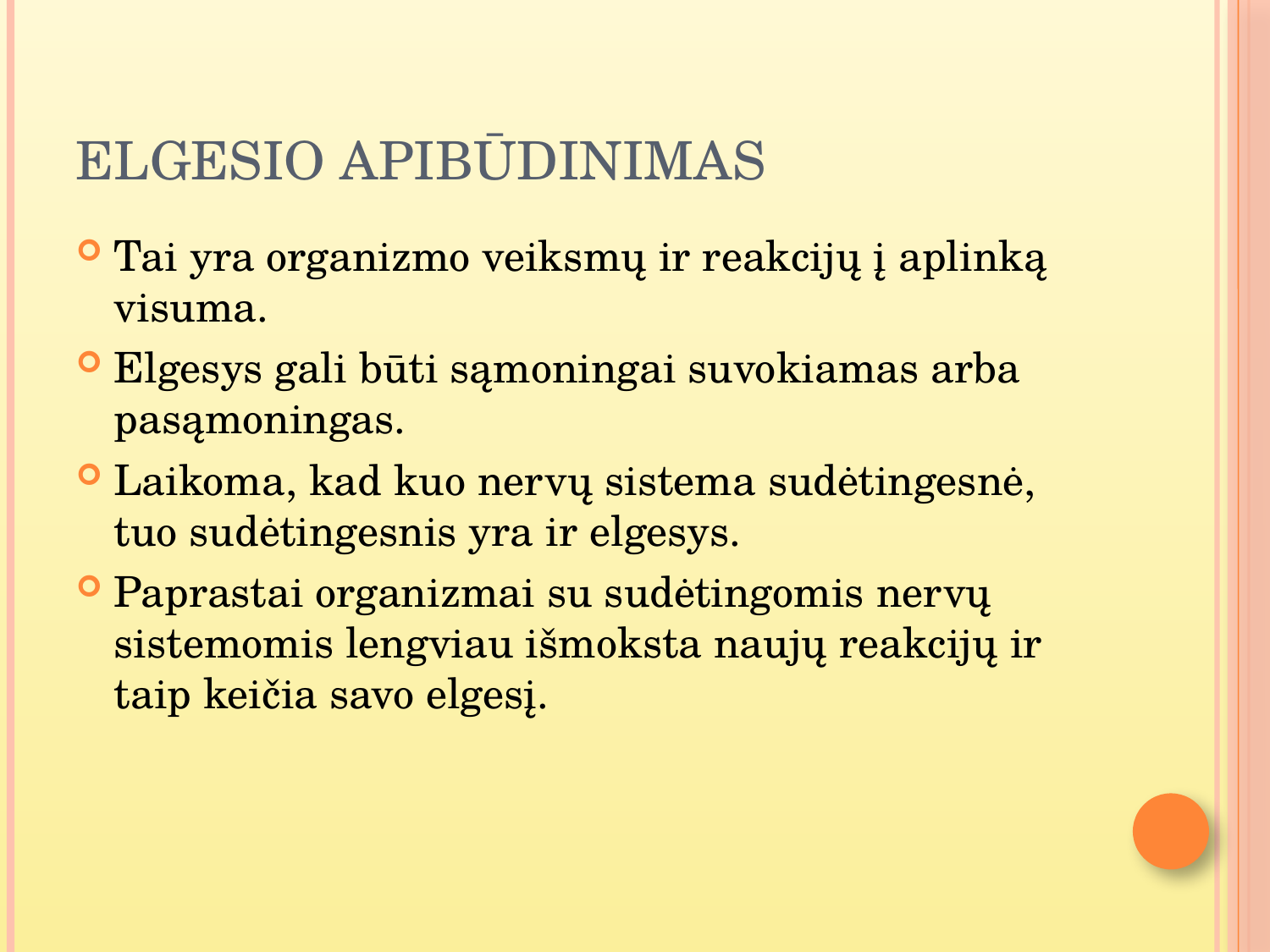

# Elgesio apibūdinimas
Tai yra organizmo veiksmų ir reakcijų į aplinką visuma.
Elgesys gali būti sąmoningai suvokiamas arba pasąmoningas.
Laikoma, kad kuo nervų sistema sudėtingesnė, tuo sudėtingesnis yra ir elgesys.
Paprastai organizmai su sudėtingomis nervų sistemomis lengviau išmoksta naujų reakcijų ir taip keičia savo elgesį.